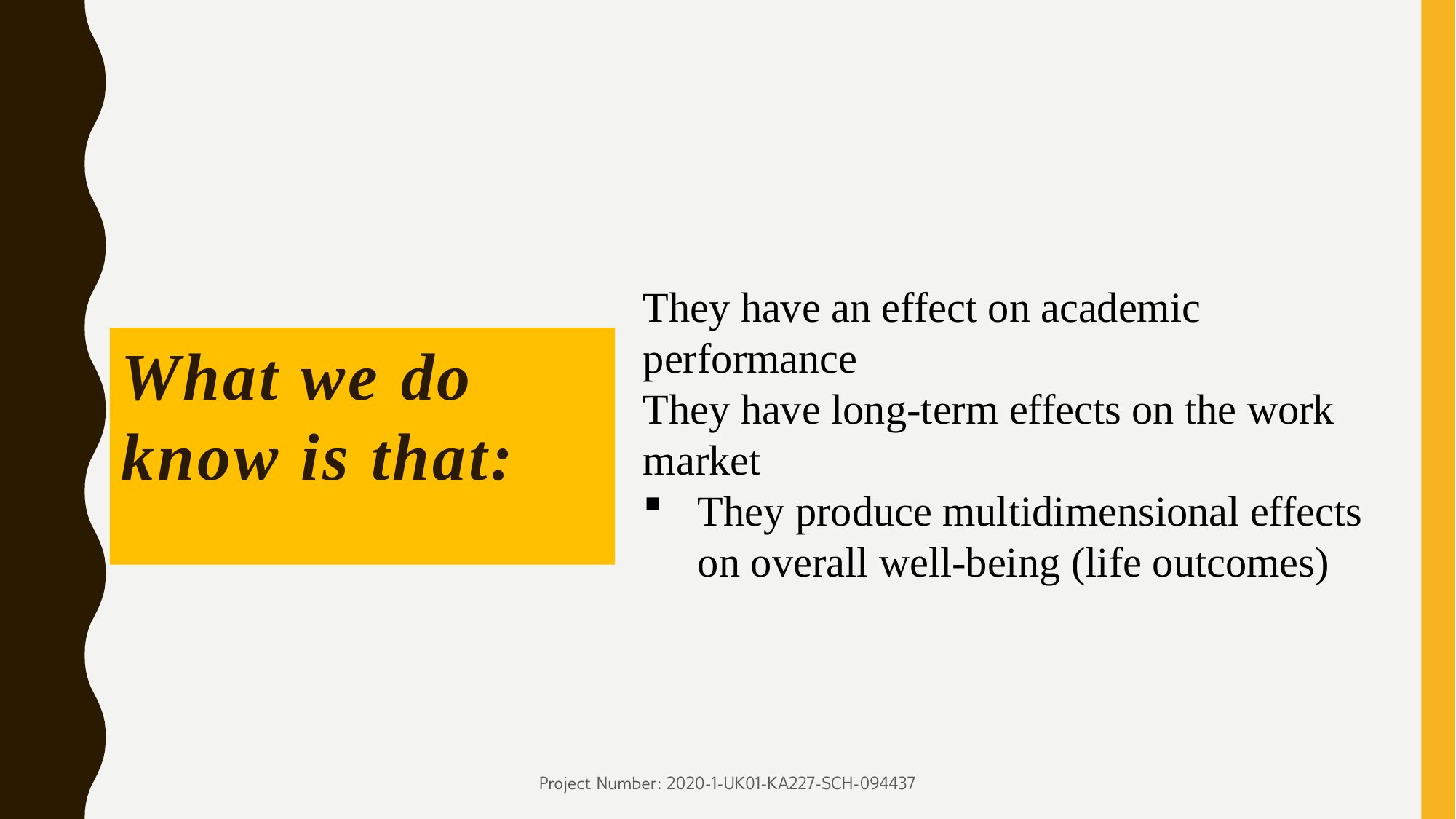

They have an effect on academic performance
They have long-term effects on the work market
They produce multidimensional effects on overall well-being (life outcomes)
# What we do know is that:

Project Number: 2020-1-UK01-KA227-SCH-094437